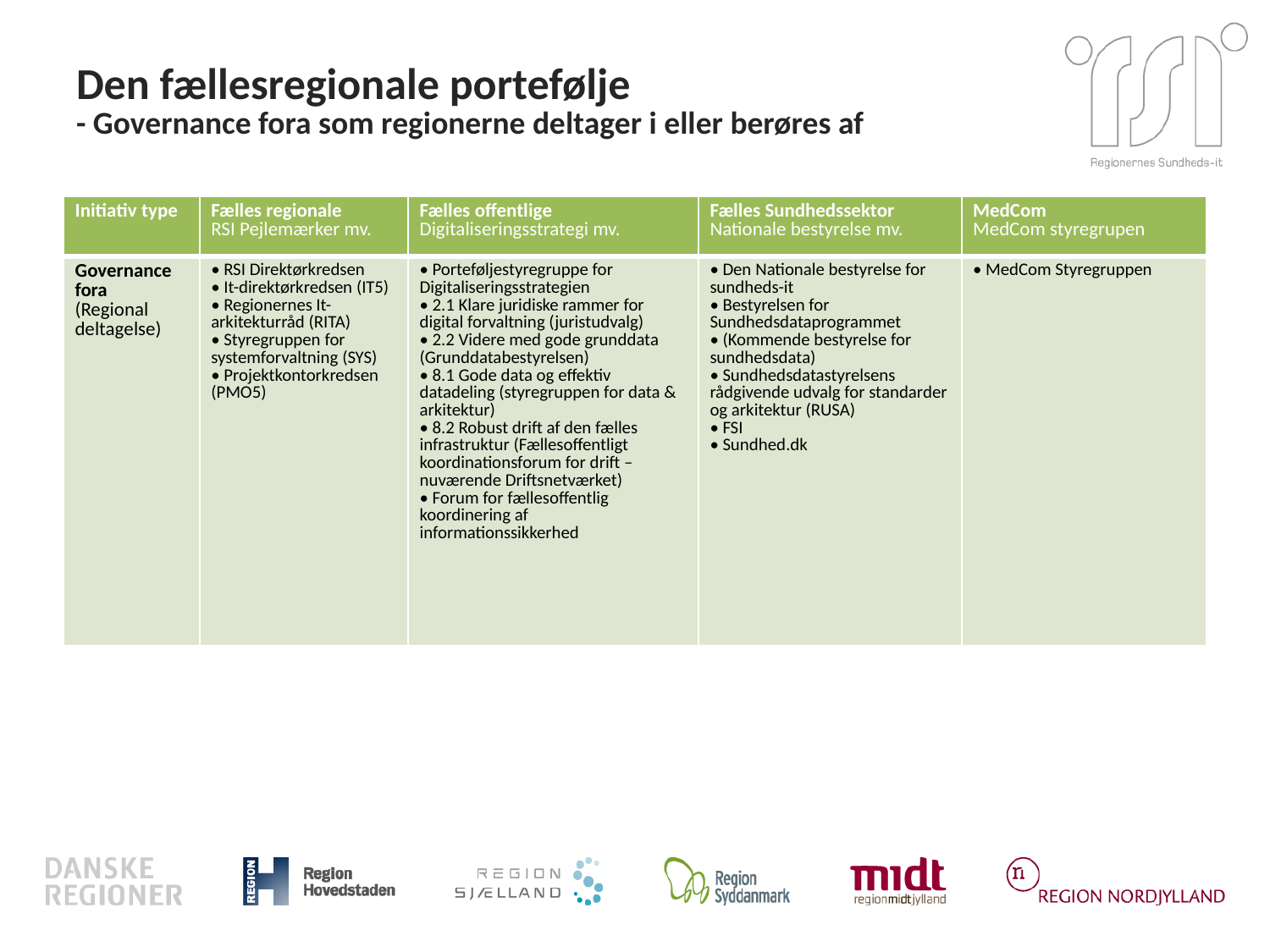

# Den fællesregionale portefølje - Governance fora som regionerne deltager i eller berøres af

| Initiativ type | Fælles regionale RSI Pejlemærker mv. | Fælles offentlige Digitaliseringsstrategi mv. | Fælles Sundhedssektor Nationale bestyrelse mv. | MedCom MedCom styregrupen |
| --- | --- | --- | --- | --- |
| Governance fora (Regional deltagelse) | • RSI Direktørkredsen • It-direktørkredsen (IT5) • Regionernes It-arkitekturråd (RITA) • Styregruppen for systemforvaltning (SYS) • Projektkontorkredsen (PMO5) | • Porteføljestyregruppe for Digitaliseringsstrategien • 2.1 Klare juridiske rammer for digital forvaltning (juristudvalg) • 2.2 Videre med gode grunddata (Grunddatabestyrelsen) • 8.1 Gode data og effektiv datadeling (styregruppen for data & arkitektur) • 8.2 Robust drift af den fælles infrastruktur (Fællesoffentligt koordinationsforum for drift – nuværende Driftsnetværket) • Forum for fællesoffentlig koordinering af informationssikkerhed | • Den Nationale bestyrelse for sundheds-it • Bestyrelsen for Sundhedsdataprogrammet • (Kommende bestyrelse for sundhedsdata) • Sundhedsdatastyrelsens rådgivende udvalg for standarder og arkitektur (RUSA) • FSI • Sundhed.dk | • MedCom Styregruppen |